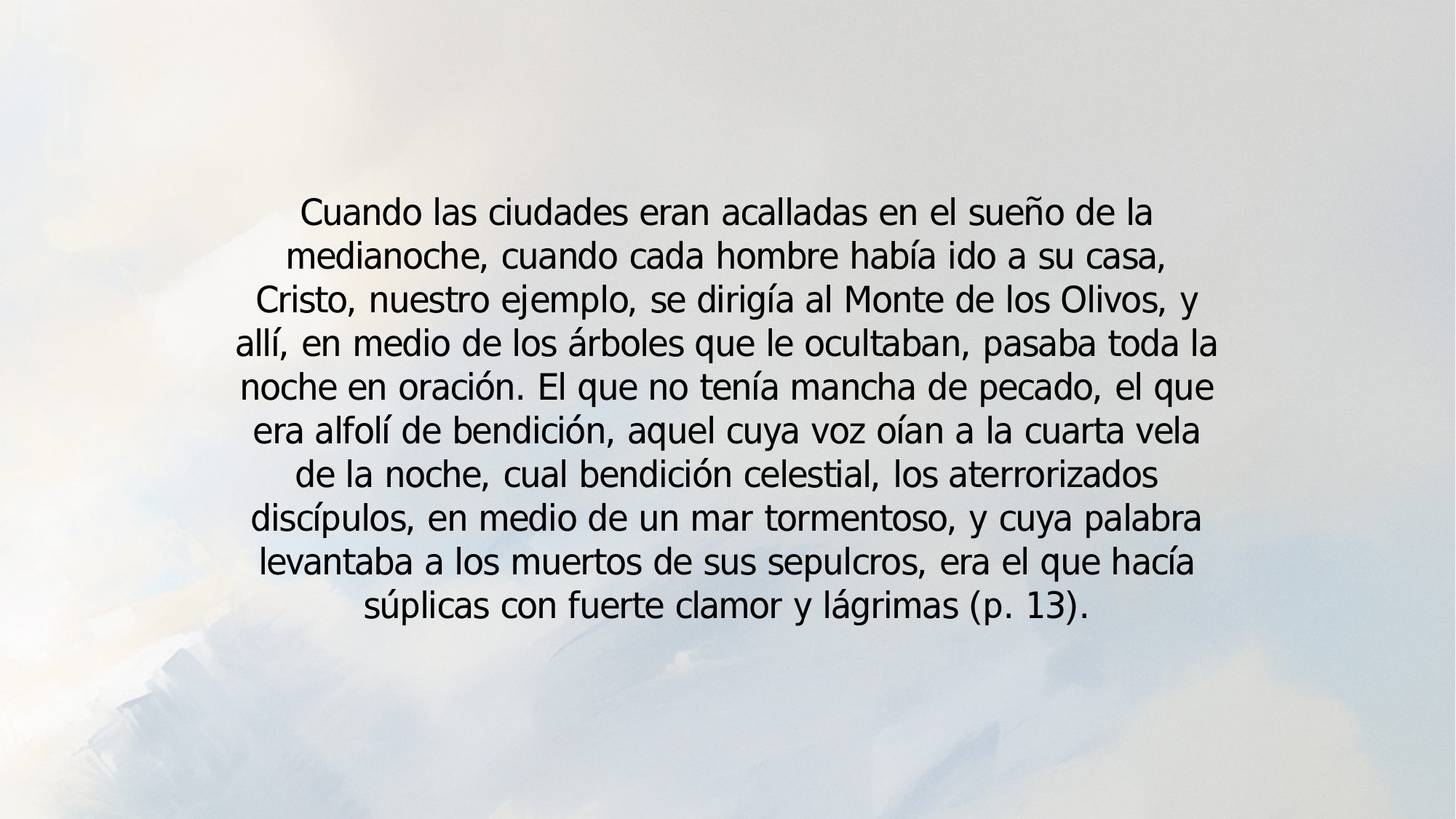

Cuando las ciudades eran acalladas en el sueño de la medianoche, cuando cada hombre había ido a su casa, Cristo, nuestro ejemplo, se dirigía al Monte de los Olivos, y allí, en medio de los árboles que le ocultaban, pasaba toda la noche en oración. El que no tenía mancha de pecado, el que era alfolí de bendición, aquel cuya voz oían a la cuarta vela de la noche, cual bendición celestial, los aterrorizados discípulos, en medio de un mar tormentoso, y cuya palabra levantaba a los muertos de sus sepulcros, era el que hacía súplicas con fuerte clamor y lágrimas (p. 13).